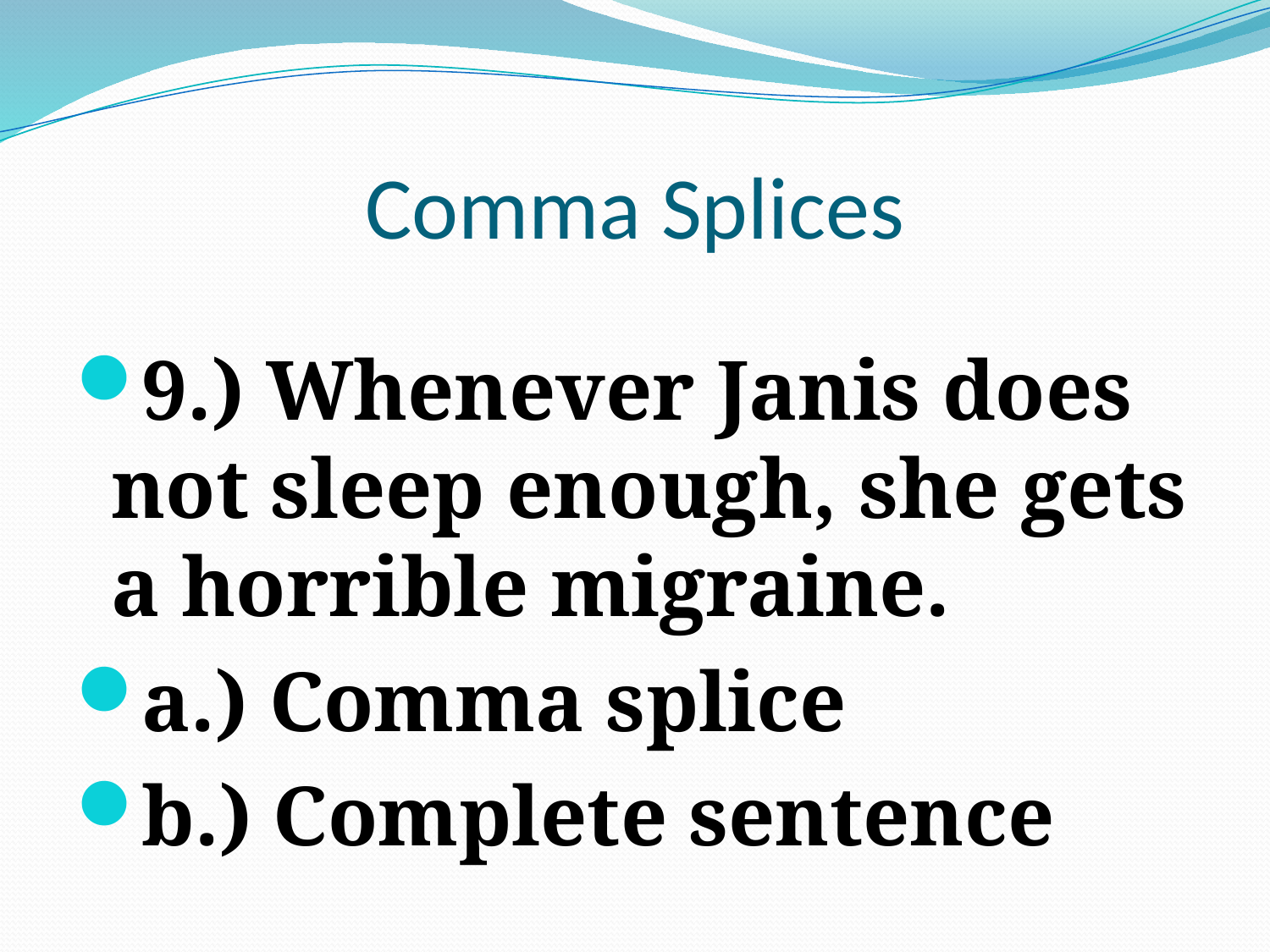

# Comma Splices

9.) Whenever Janis does not sleep enough, she gets a horrible migraine.
a.) Comma splice
b.) Complete sentence